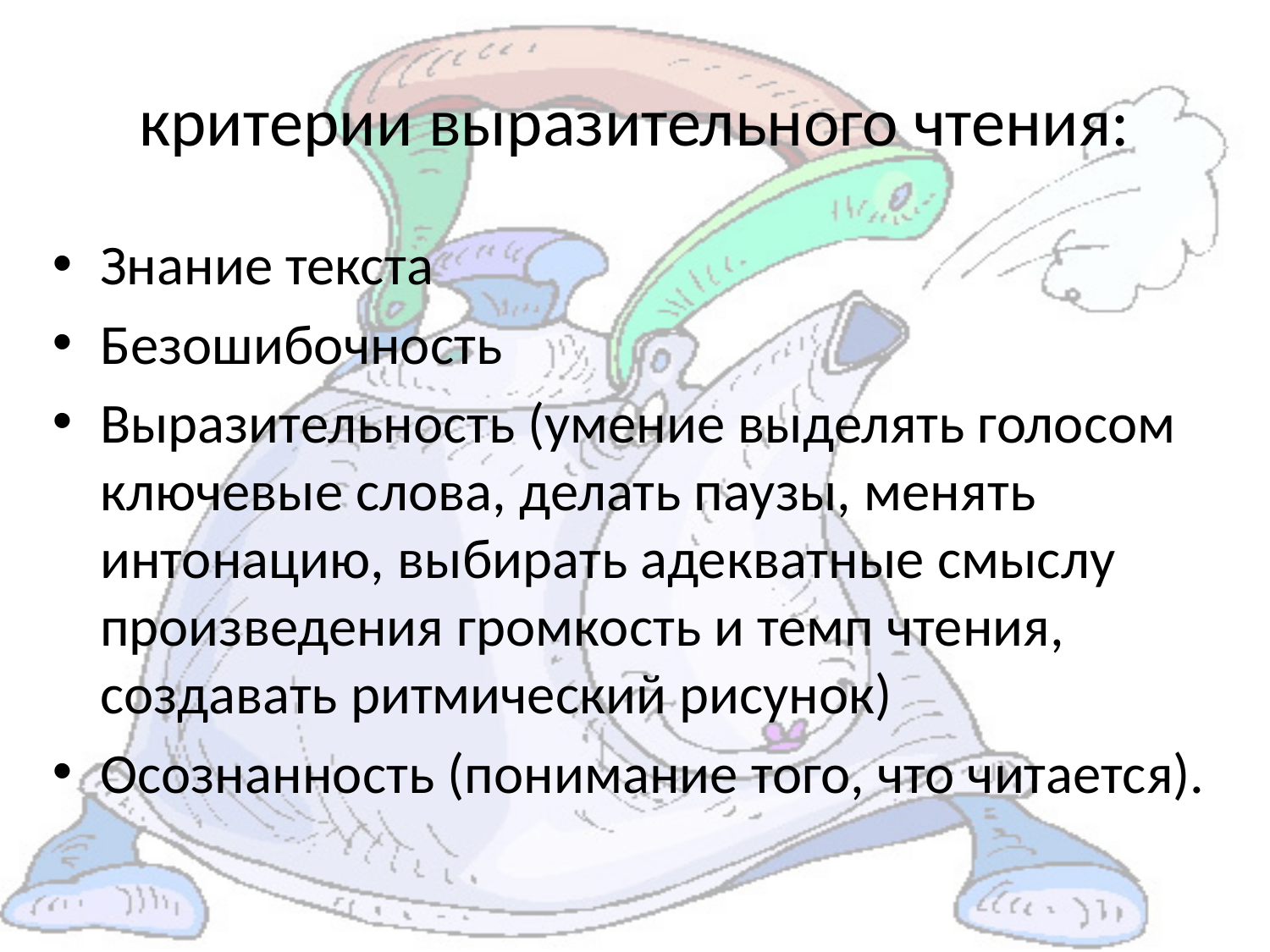

# критерии выразительного чтения:
Знание текста
Безошибочность
Выразительность (умение выделять голосом ключевые слова, делать паузы, менять интонацию, выбирать адекватные смыслу произведения громкость и темп чтения, создавать ритмический рисунок)
Осознанность (понимание того, что читается).